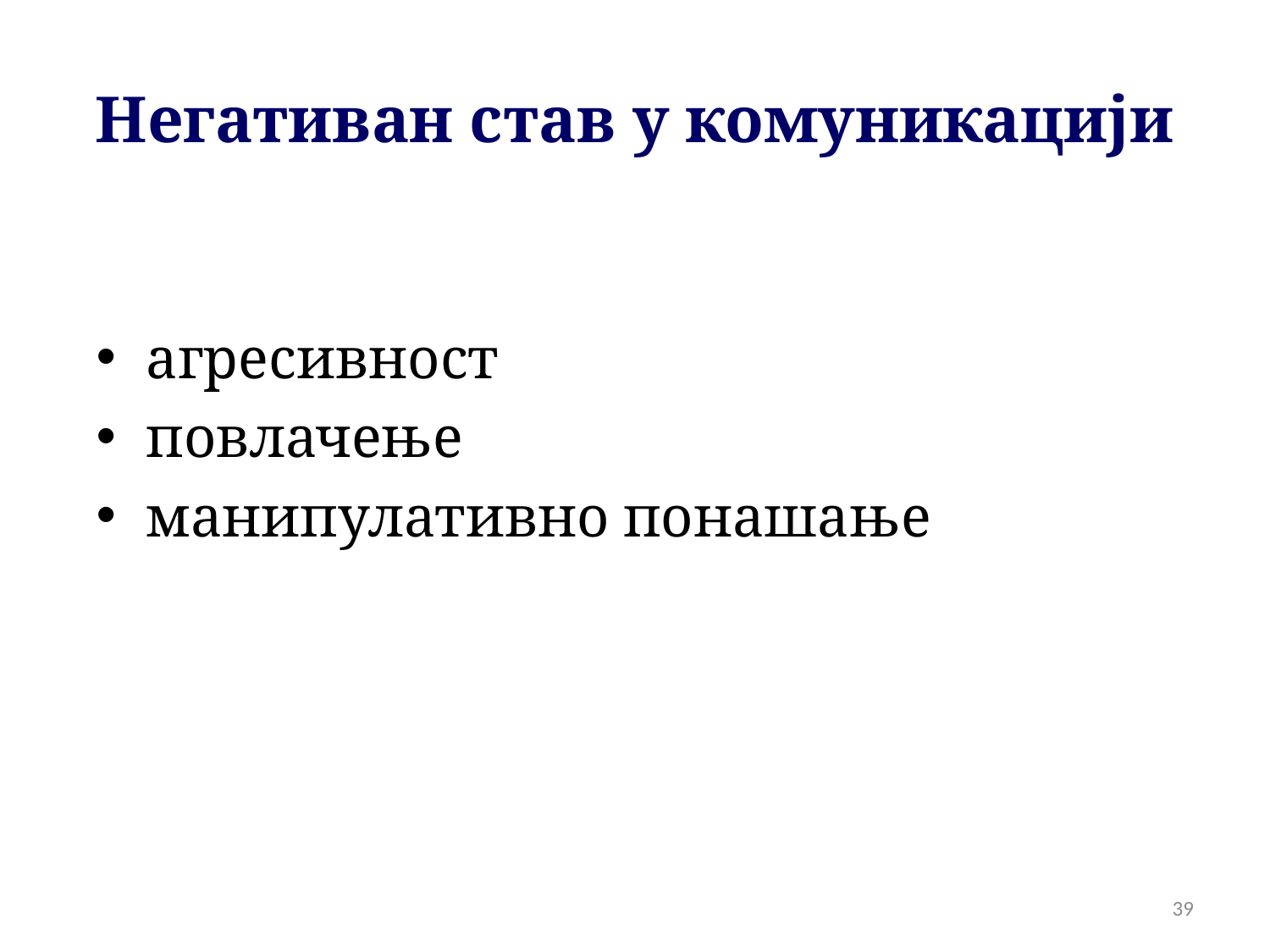

# Негативан став у комуникацији

агресивност
повлачење
манипулативно понашање

39